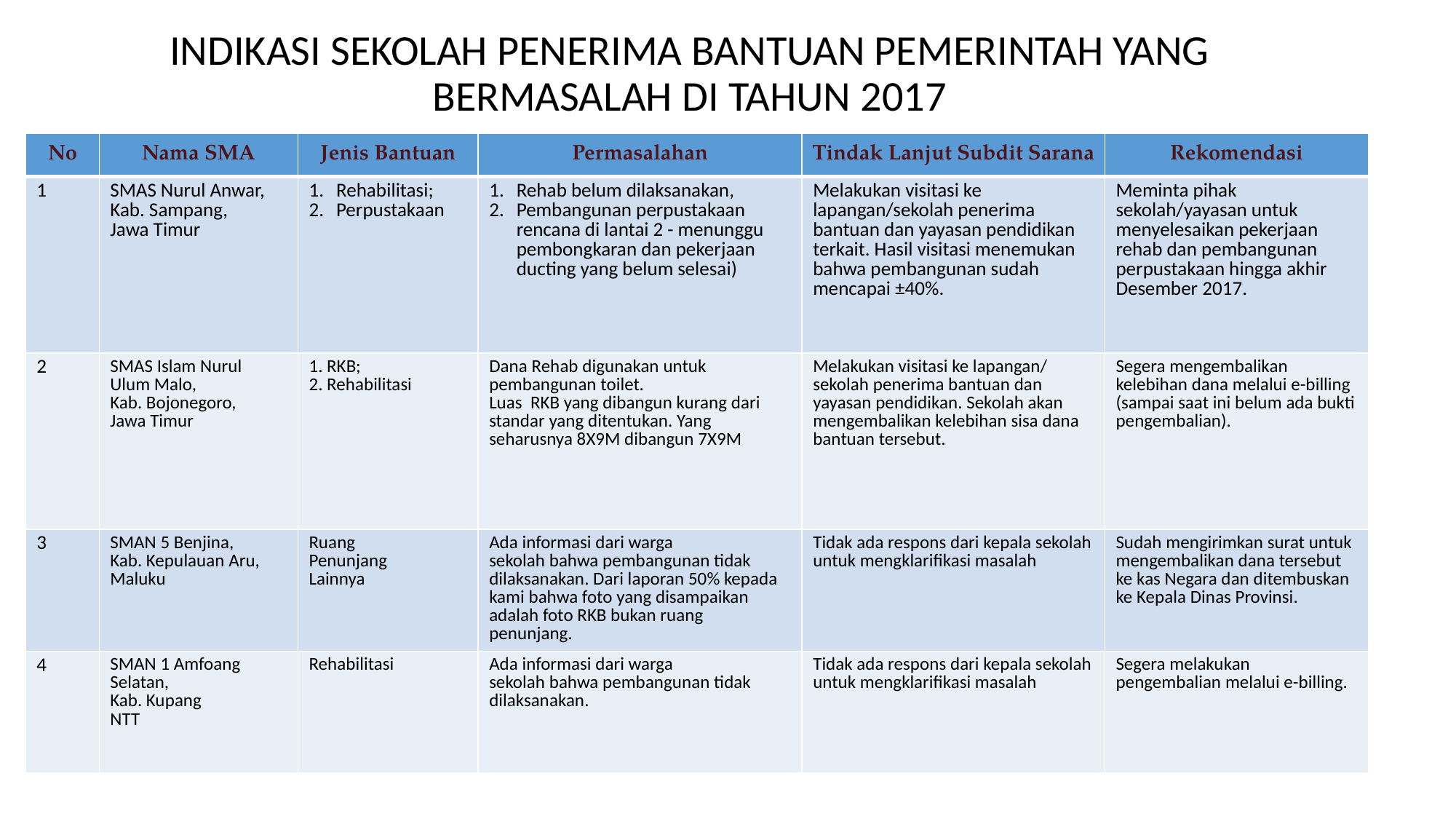

# INDIKASI SEKOLAH PENERIMA BANTUAN PEMERINTAH YANG BERMASALAH DI TAHUN 2017
| No | Nama SMA | Jenis Bantuan | Permasalahan | Tindak Lanjut Subdit Sarana | Rekomendasi |
| --- | --- | --- | --- | --- | --- |
| 1 | SMAS Nurul Anwar, Kab. Sampang, Jawa Timur | Rehabilitasi; Perpustakaan | Rehab belum dilaksanakan, Pembangunan perpustakaan rencana di lantai 2 - menunggu pembongkaran dan pekerjaan ducting yang belum selesai) | Melakukan visitasi ke lapangan/sekolah penerima bantuan dan yayasan pendidikan terkait. Hasil visitasi menemukan bahwa pembangunan sudah mencapai ±40%. | Meminta pihak sekolah/yayasan untuk menyelesaikan pekerjaan rehab dan pembangunan perpustakaan hingga akhir Desember 2017. |
| 2 | SMAS Islam Nurul Ulum Malo, Kab. Bojonegoro, Jawa Timur | 1. RKB; 2. Rehabilitasi | Dana Rehab digunakan untuk pembangunan toilet. Luas RKB yang dibangun kurang dari standar yang ditentukan. Yang seharusnya 8X9M dibangun 7X9M | Melakukan visitasi ke lapangan/ sekolah penerima bantuan dan yayasan pendidikan. Sekolah akan mengembalikan kelebihan sisa dana bantuan tersebut. | Segera mengembalikan kelebihan dana melalui e-billing (sampai saat ini belum ada bukti pengembalian). |
| 3 | SMAN 5 Benjina, Kab. Kepulauan Aru, Maluku | Ruang Penunjang Lainnya | Ada informasi dari warga sekolah bahwa pembangunan tidak dilaksanakan. Dari laporan 50% kepada kami bahwa foto yang disampaikan adalah foto RKB bukan ruang penunjang. | Tidak ada respons dari kepala sekolah untuk mengklarifikasi masalah | Sudah mengirimkan surat untuk mengembalikan dana tersebut ke kas Negara dan ditembuskan ke Kepala Dinas Provinsi. |
| 4 | SMAN 1 Amfoang Selatan, Kab. Kupang NTT | Rehabilitasi | Ada informasi dari warga sekolah bahwa pembangunan tidak dilaksanakan. | Tidak ada respons dari kepala sekolah untuk mengklarifikasi masalah | Segera melakukan pengembalian melalui e-billing. |